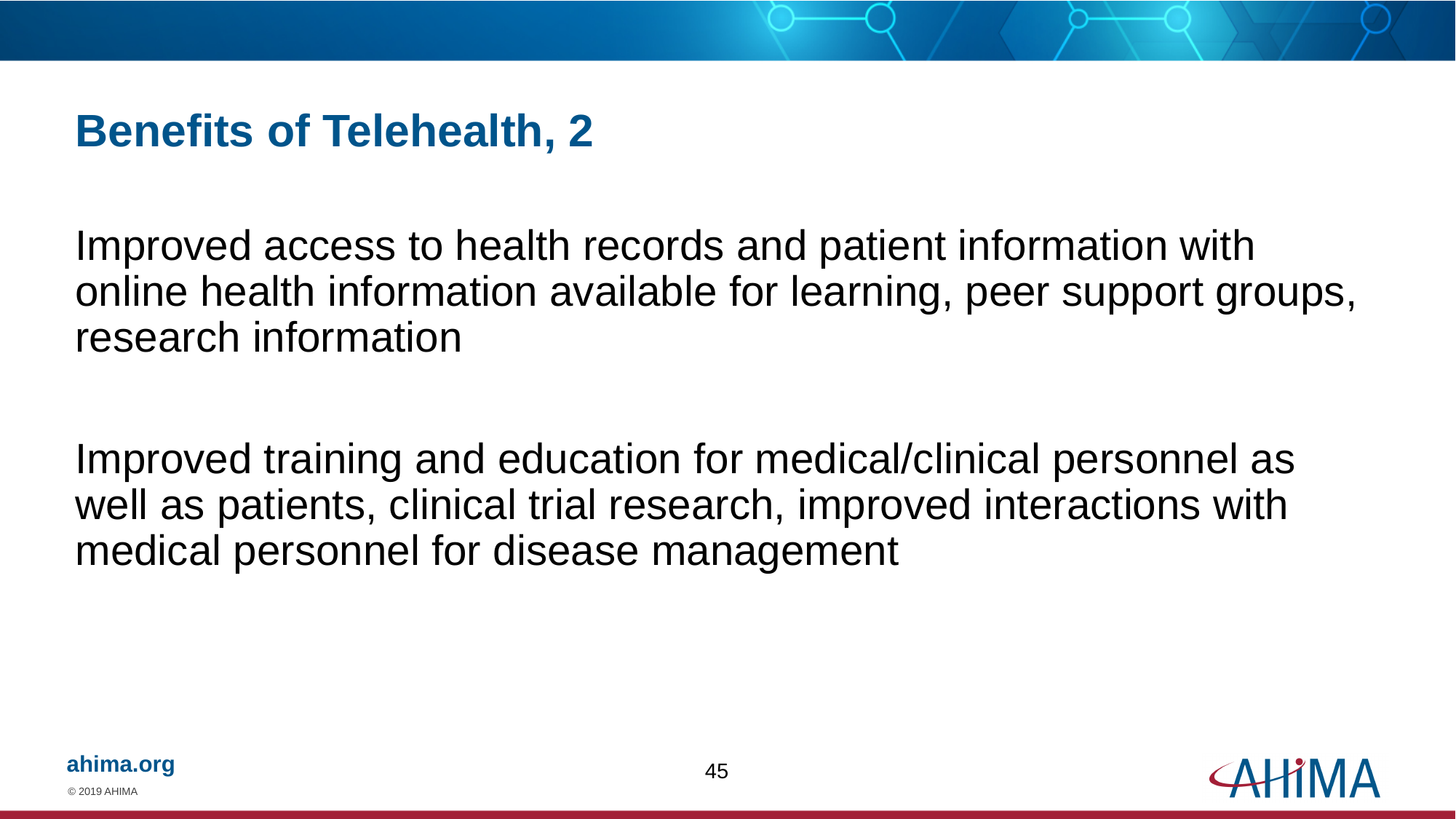

# Benefits of Telehealth, 2
Improved access to health records and patient information with online health information available for learning, peer support groups, research information

Improved training and education for medical/clinical personnel as well as patients, clinical trial research, improved interactions with medical personnel for disease management